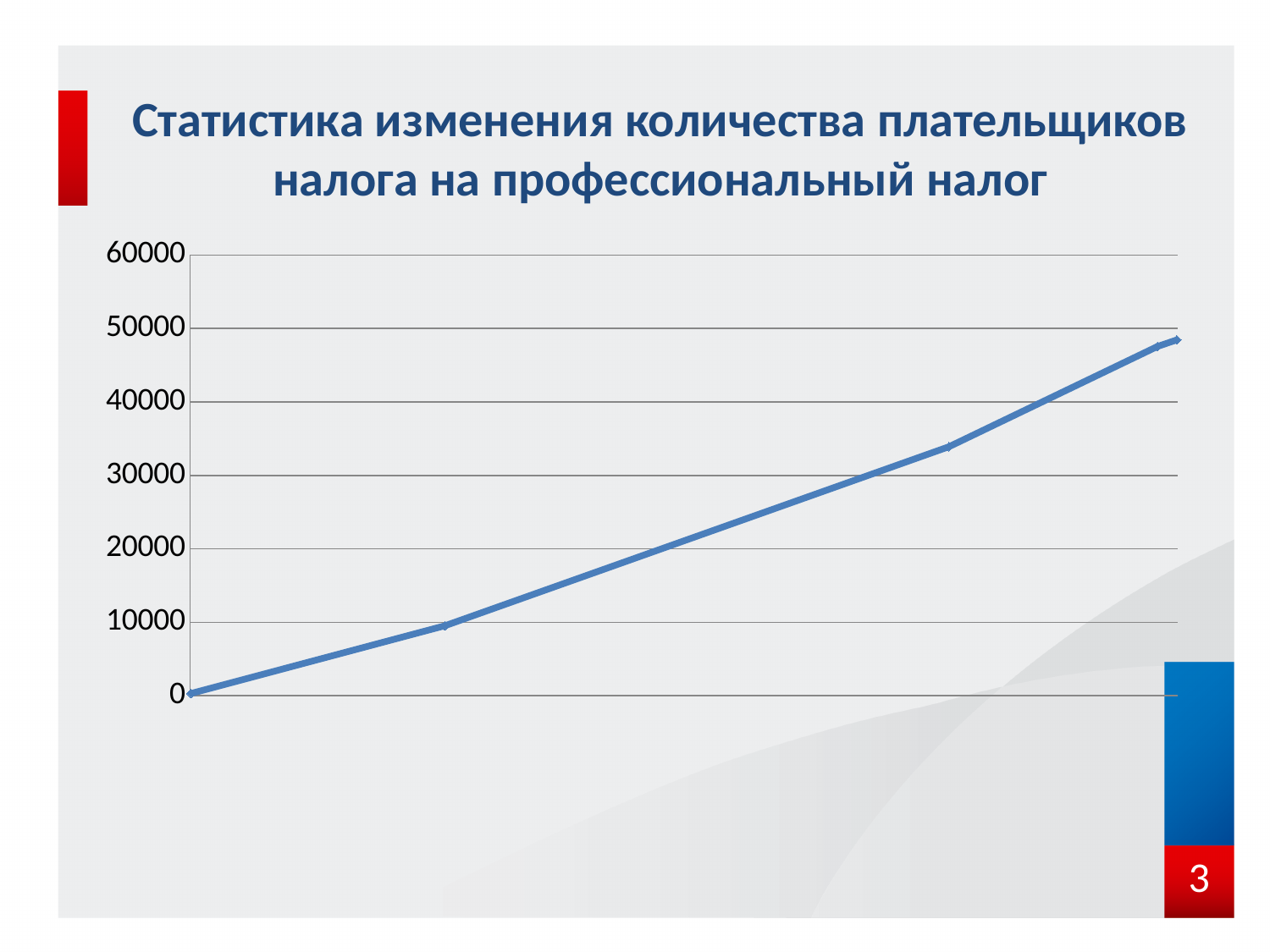

# Статистика изменения количества плательщиков налога на профессиональный налог

### Chart

| Category | количество налогоплательщиков |
|---|---|
| 44013 | 307.0 |
| 44197 | 9530.0 |
| 44562 | 33902.0 |
| 44713 | 47544.0 |
| 44727 | 48443.0 |
3